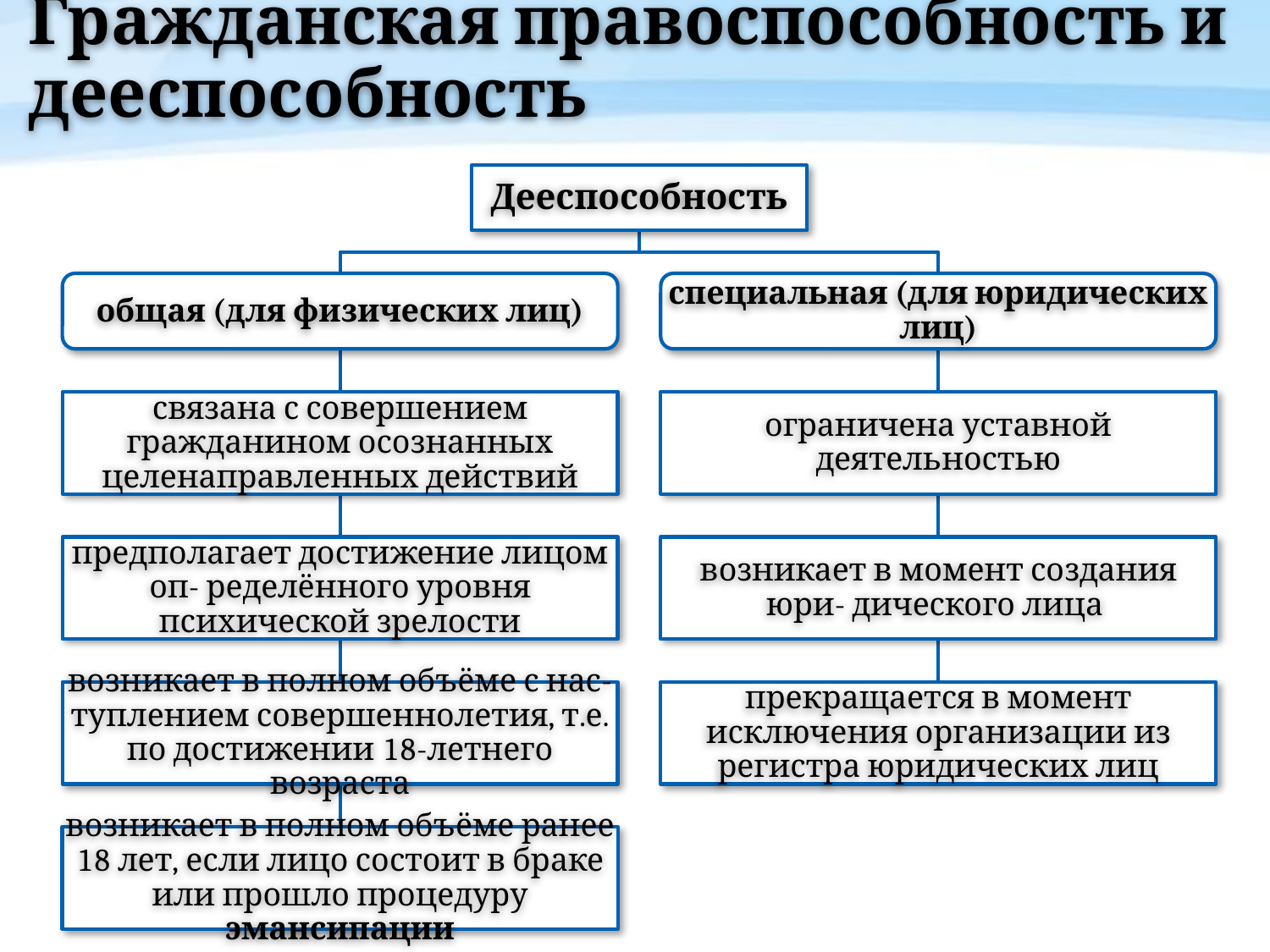

# Гражданская правоспособность и дееспособность

Дееспособность

общая (для физических лиц)
специальная (для юридических лиц)

связана с совершением гражданином осознанных целенаправленных действий

ограничена уставной деятельностью

предполагает достижение лицом оп- ределённого уровня психической зрелости

возникает в момент создания юри- дического лица

возникает в полном объёме с нас- туплением совершеннолетия, т.е. по достижении 18-летнего возраста

прекращается в момент исключения организации из регистра юридических лиц

возникает в полном объёме ранее 18 лет, если лицо состоит в браке или прошло процедуру эмансипации